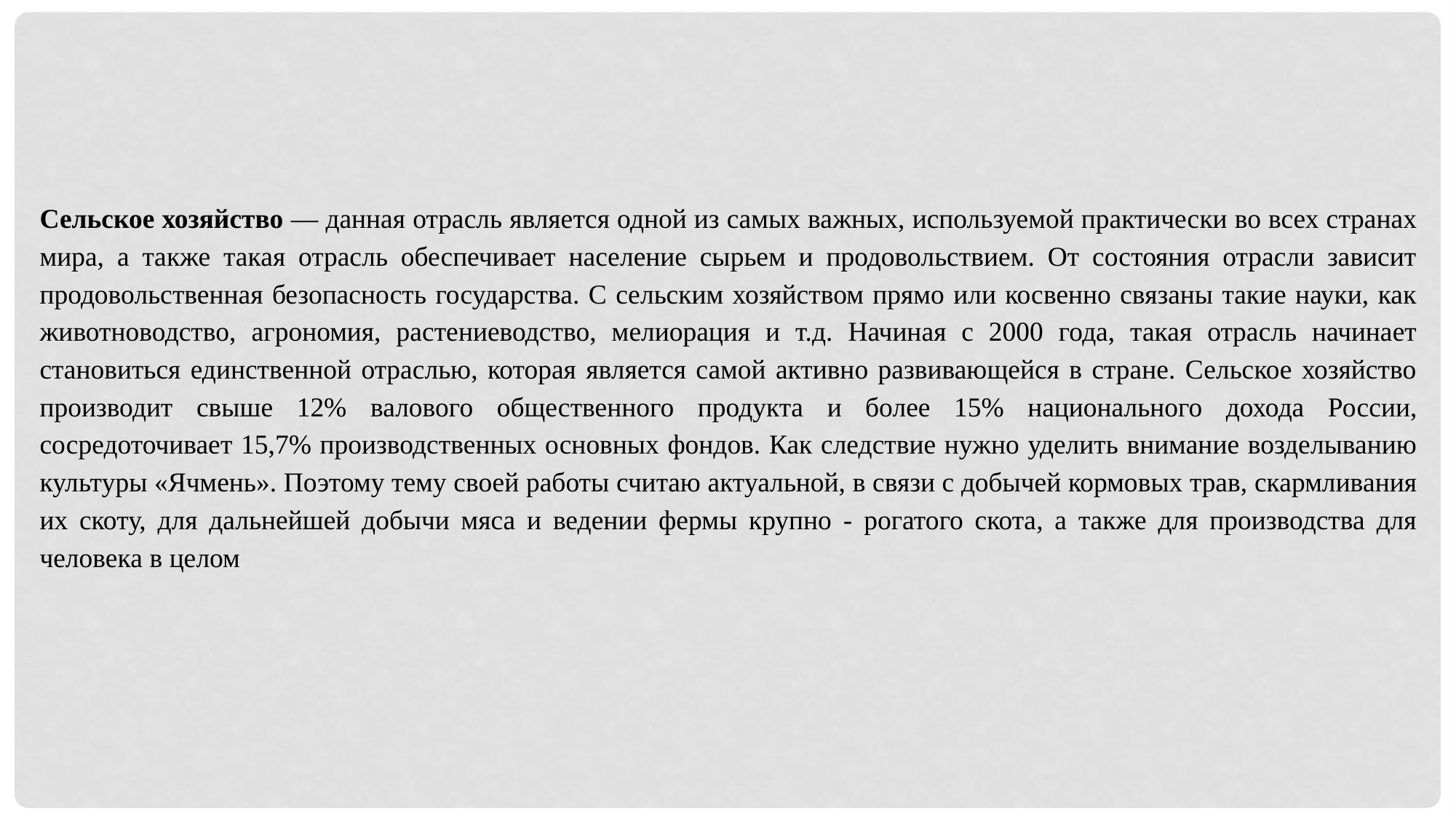

Сельское хозяйство — данная отрасль является одной из самых важных, используемой практически во всех странах мира, а также такая отрасль обеспечивает население сырьем и продовольствием. От состояния отрасли зависит продовольственная безопасность государства. С сельским хозяйством прямо или косвенно связаны такие науки, как животноводство, агрономия, растениеводство, мелиорация и т.д. Начиная с 2000 года, такая отрасль начинает становиться единственной отраслью, которая является самой активно развивающейся в стране. Сельское хозяйство производит свыше 12% валового общественного продукта и более 15% национального дохода России, сосредоточивает 15,7% производственных основных фондов. Как следствие нужно уделить внимание возделыванию культуры «Ячмень». Поэтому тему своей работы считаю актуальной, в связи с добычей кормовых трав, скармливания их скоту, для дальнейшей добычи мяса и ведении фермы крупно - рогатого скота, а также для производства для человека в целом